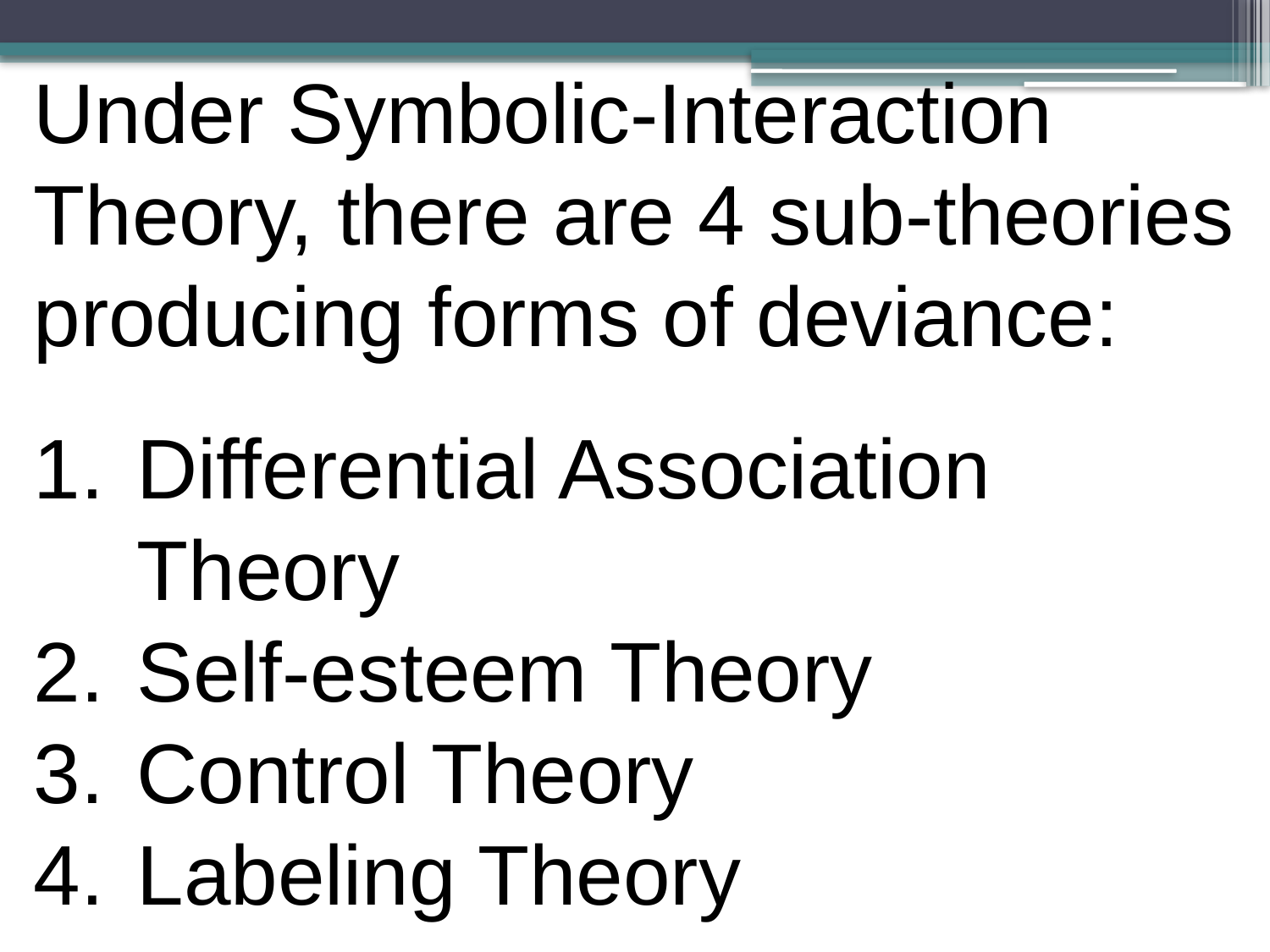

Under Symbolic-Interaction Theory, there are 4 sub-theories producing forms of deviance:

Differential Association Theory
Self-esteem Theory
Control Theory
Labeling Theory